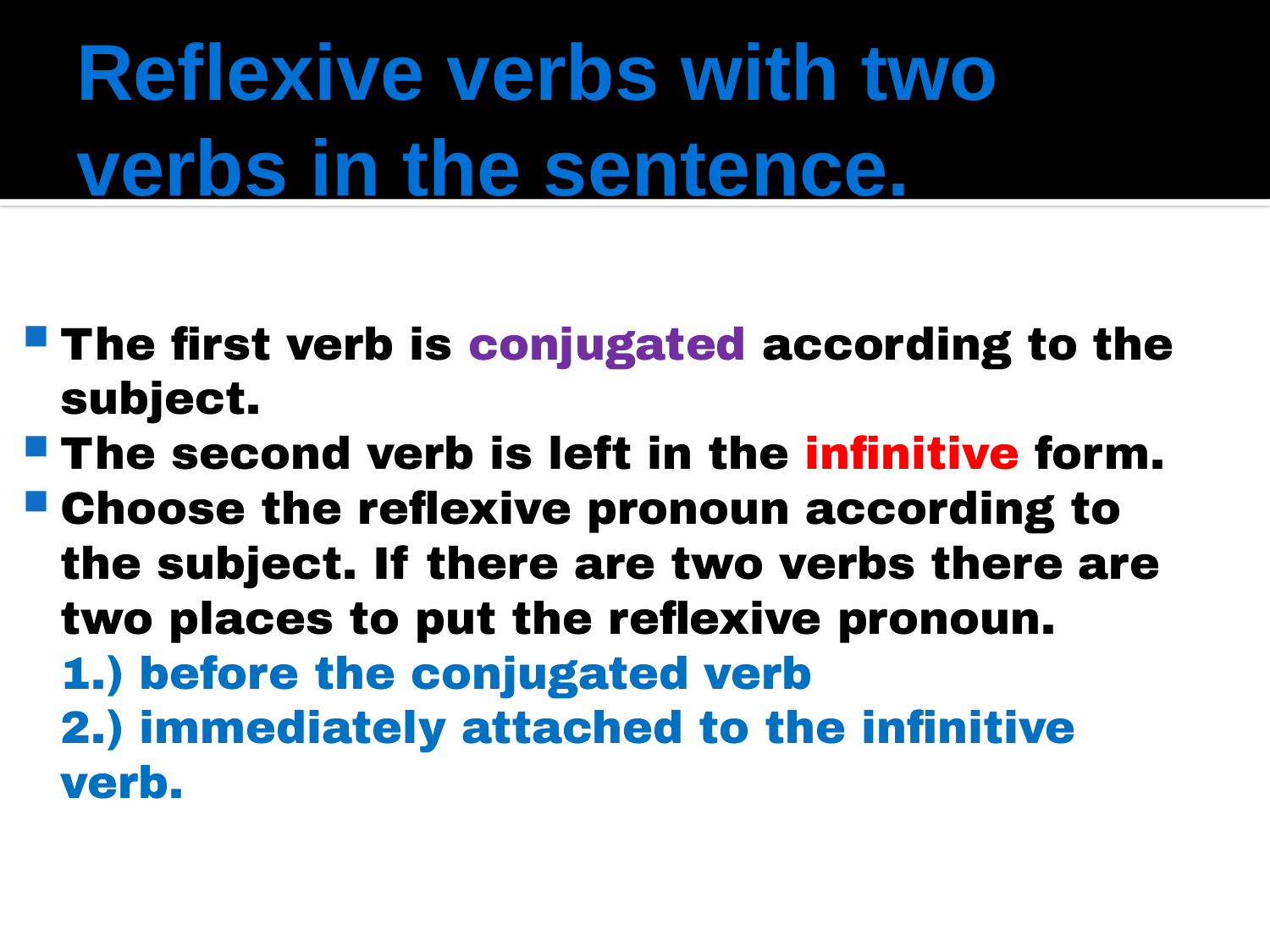

# Reflexive verbs with two verbs in the sentence.

The first verb is conjugated according to the subject.
The second verb is left in the infinitive form.
Choose the reflexive pronoun according to the subject. If there are two verbs there are two places to put the reflexive pronoun.
	1.) before the conjugated verb
	2.) immediately attached to the infinitive verb.